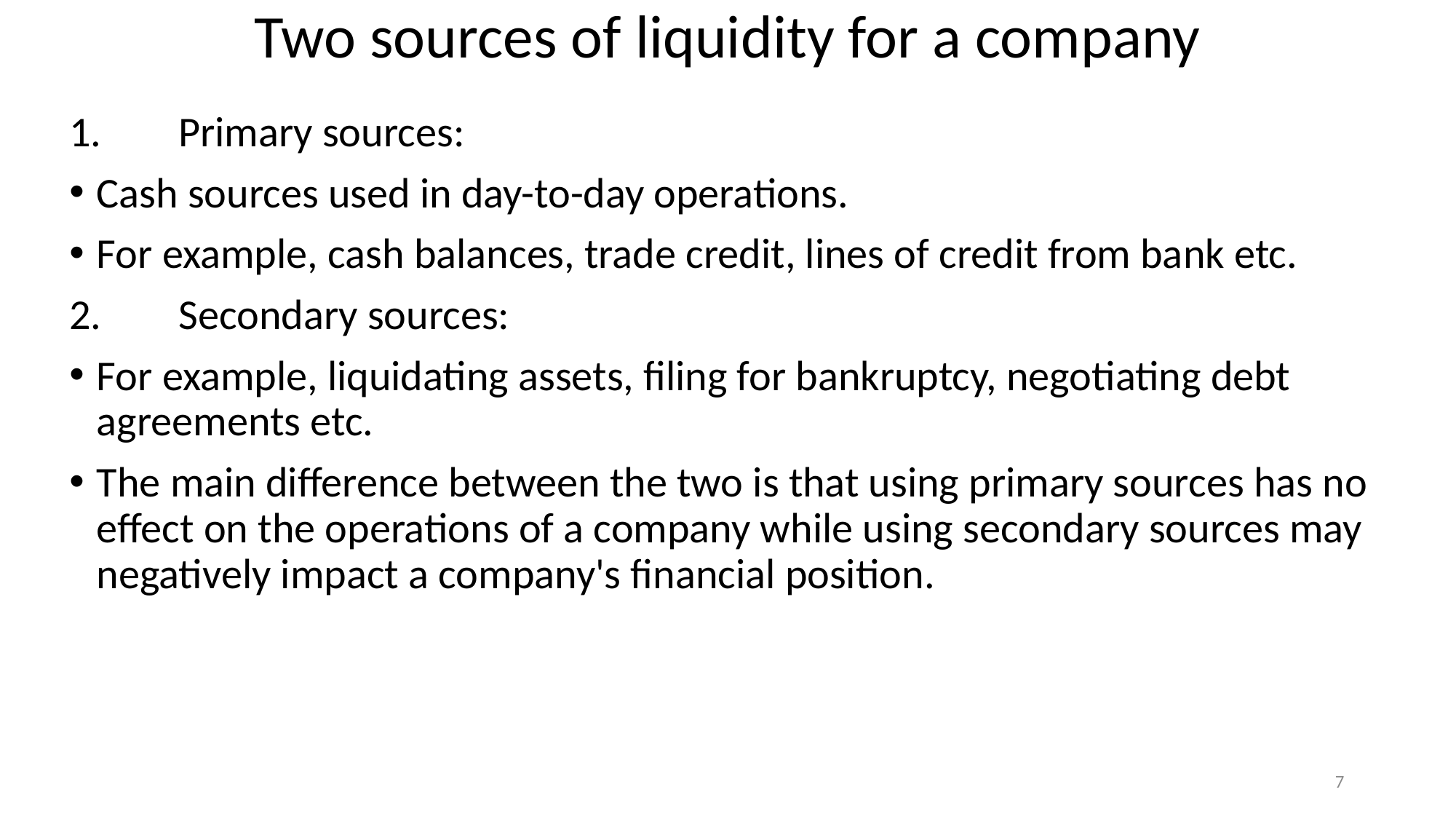

# Two sources of liquidity for a company
1.	Primary sources:
Cash sources used in day-to-day operations.
For example, cash balances, trade credit, lines of credit from bank etc.
2.	Secondary sources:
For example, liquidating assets, filing for bankruptcy, negotiating debt agreements etc.
The main difference between the two is that using primary sources has no effect on the operations of a company while using secondary sources may negatively impact a company's financial position.
7